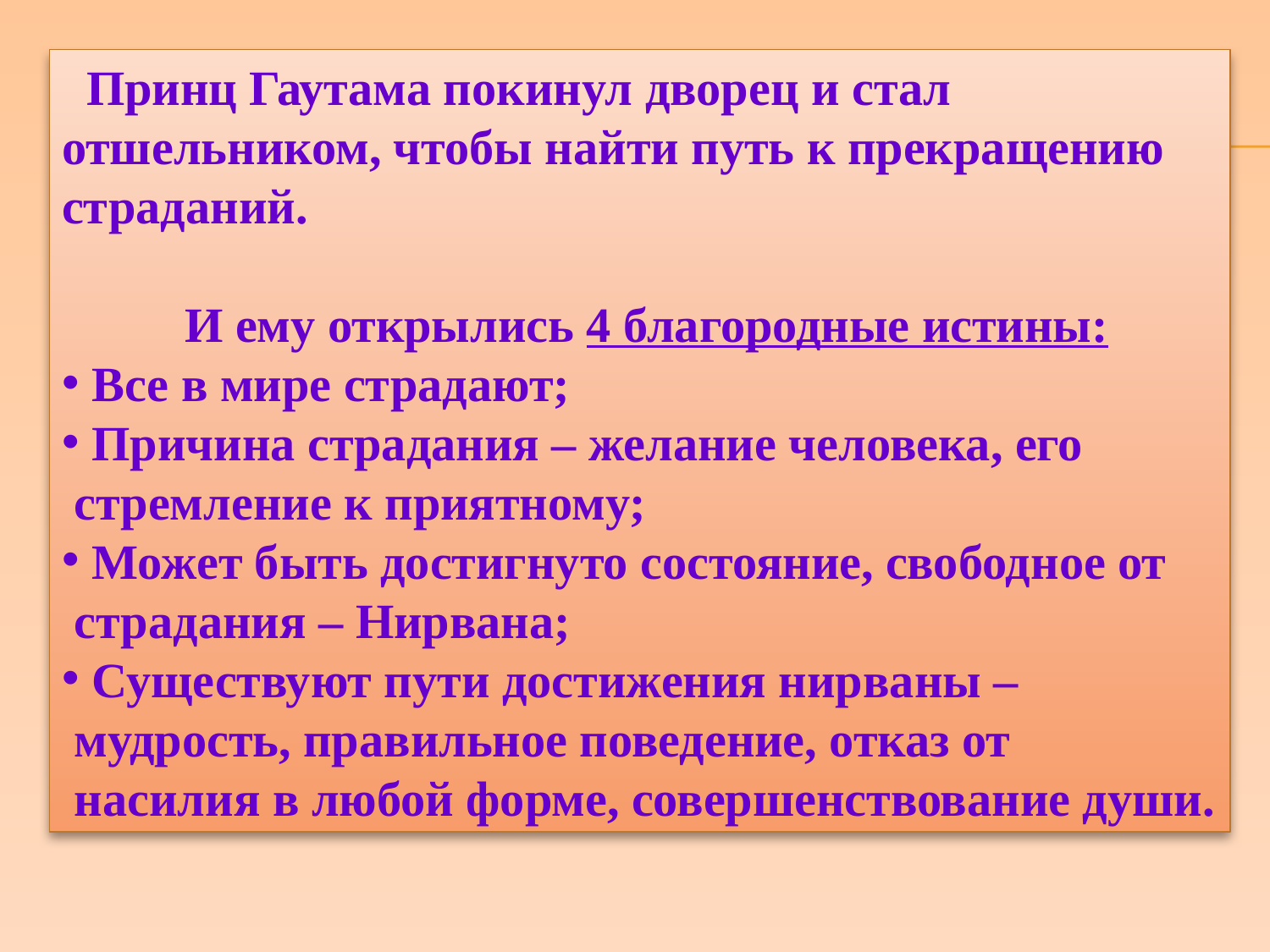

Принц Гаутама покинул дворец и стал отшельником, чтобы найти путь к прекращению страданий.

          И ему открылись 4 благородные истины:
Все в мире страдают;
Причина страдания – желание человека, его
 стремление к приятному;
Может быть достигнуто состояние, свободное от
 страдания – Нирвана;
Существуют пути достижения нирваны –
 мудрость, правильное поведение, отказ от
 насилия в любой форме, совершенствование души.